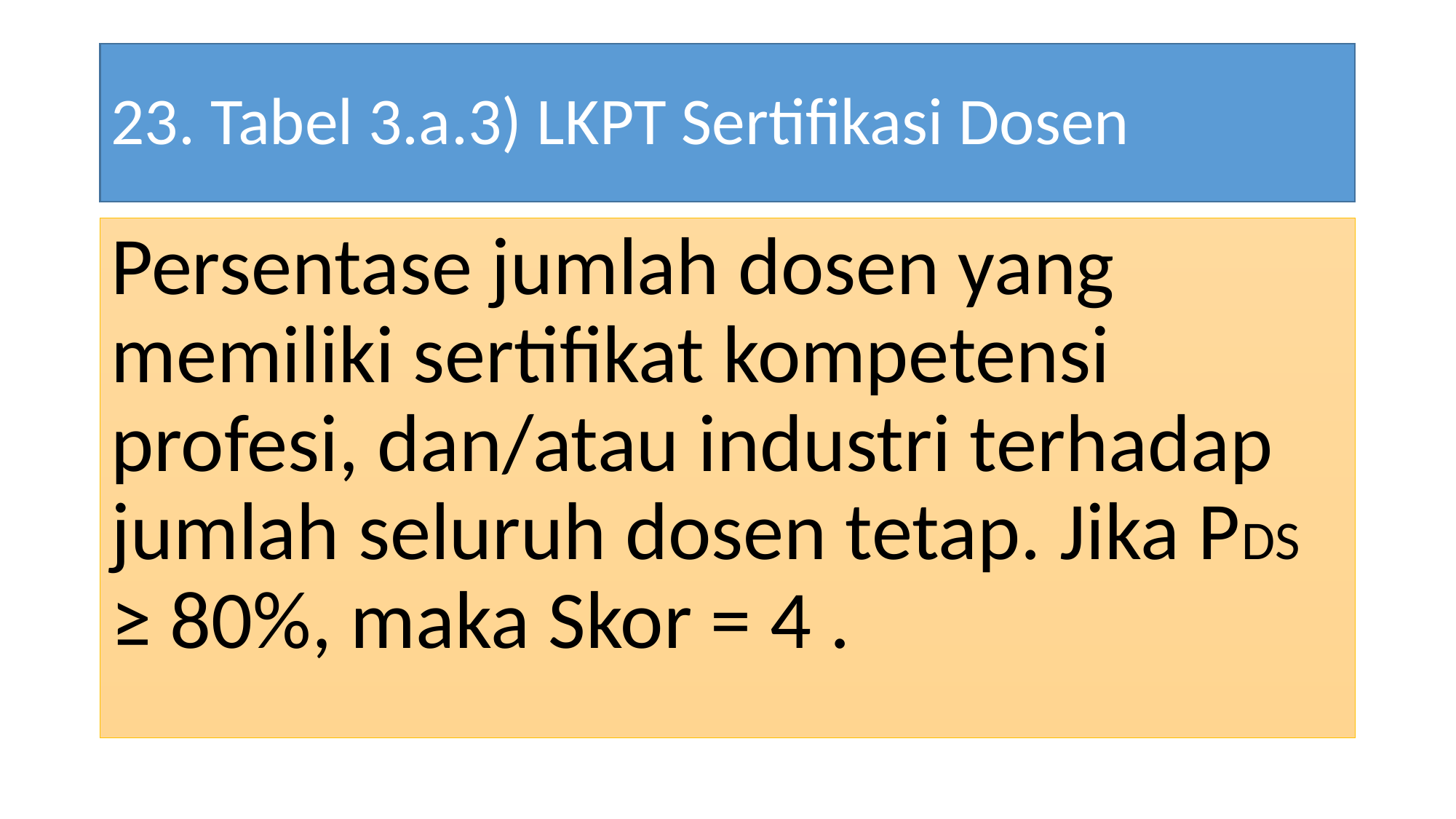

# 23. Tabel 3.a.3) LKPT Sertifikasi Dosen
Persentase jumlah dosen yang memiliki sertifikat kompetensi profesi, dan/atau industri terhadap jumlah seluruh dosen tetap. Jika PDS ≥ 80%, maka Skor = 4 .